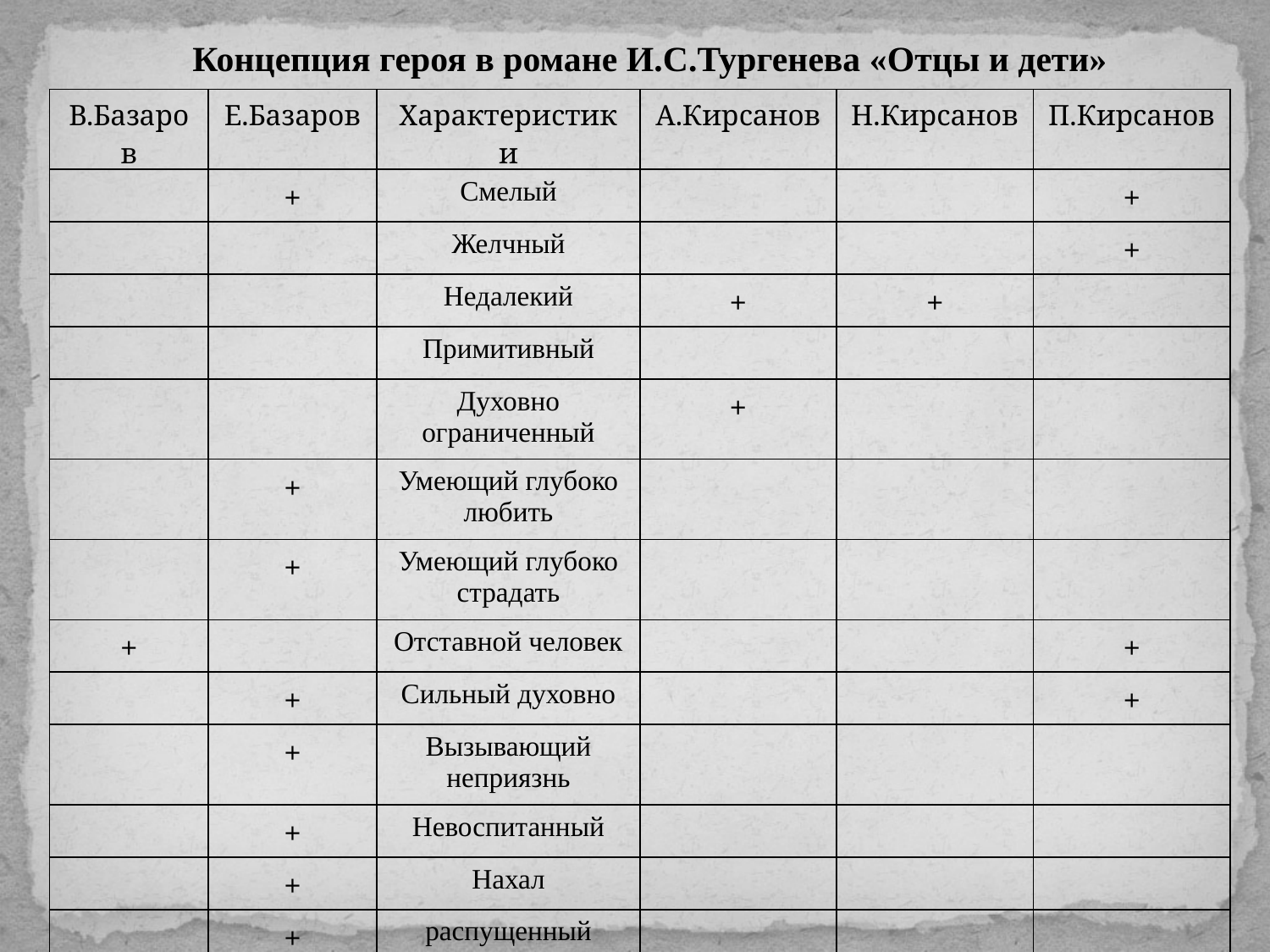

Концепция героя в романе И.С.Тургенева «Отцы и дети»
| В.Базаров | Е.Базаров | Характеристики | А.Кирсанов | Н.Кирсанов | П.Кирсанов |
| --- | --- | --- | --- | --- | --- |
|  | + | Смелый |  |  | + |
|  |  | Желчный |  |  | + |
|  |  | Недалекий | + | + |  |
|  |  | Примитивный |  |  |  |
|  |  | Духовно ограниченный | + |  |  |
|  | + | Умеющий глубоко любить |  |  |  |
|  | + | Умеющий глубоко страдать |  |  |  |
| + |  | Отставной человек |  |  | + |
|  | + | Сильный духовно |  |  | + |
|  | + | Вызывающий неприязнь |  |  |  |
|  | + | Невоспитанный |  |  |  |
|  | + | Нахал |  |  |  |
|  | + | распущенный |  |  |  |